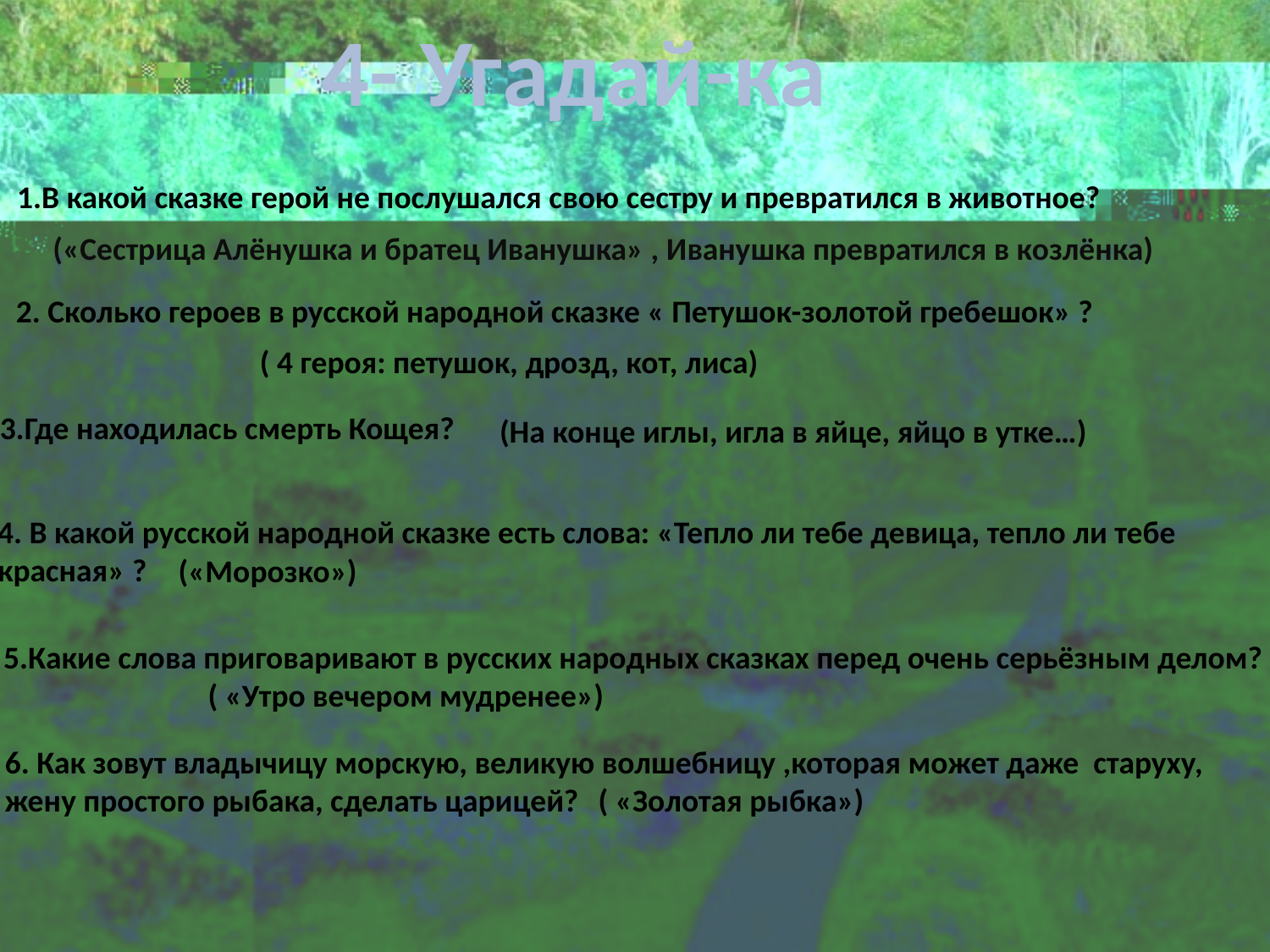

4- Угадай-ка
1.В какой сказке герой не послушался свою сестру и превратился в животное?
(«Сестрица Алёнушка и братец Иванушка» , Иванушка превратился в козлёнка)
2. Сколько героев в русской народной сказке « Петушок-золотой гребешок» ?
( 4 героя: петушок, дрозд, кот, лиса)
3.Где находилась смерть Кощея?
(На конце иглы, игла в яйце, яйцо в утке…)
4. В какой русской народной сказке есть слова: «Тепло ли тебе девица, тепло ли тебе красная» ?
(«Морозко»)
5.Какие слова приговаривают в русских народных сказках перед очень серьёзным делом?

( «Утро вечером мудренее»)
6. Как зовут владычицу морскую, великую волшебницу ,которая может даже  старуху, жену простого рыбака, сделать царицей?
( «Золотая рыбка»)